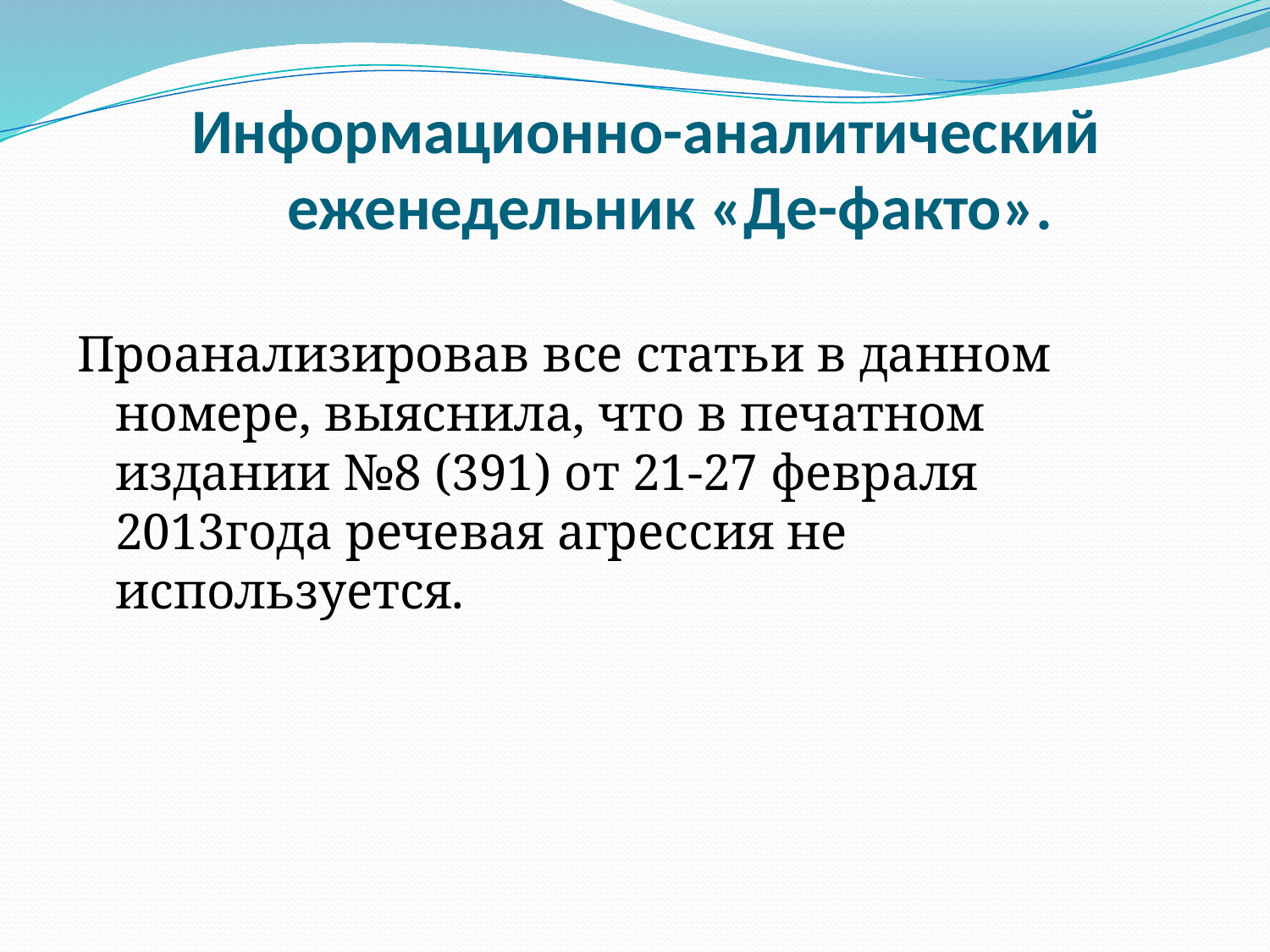

# Информационно-аналитический еженедельник «Де-факто».
Проанализировав все статьи в данном номере, выяснила, что в печатном издании №8 (391) от 21-27 февраля 2013года речевая агрессия не используется.